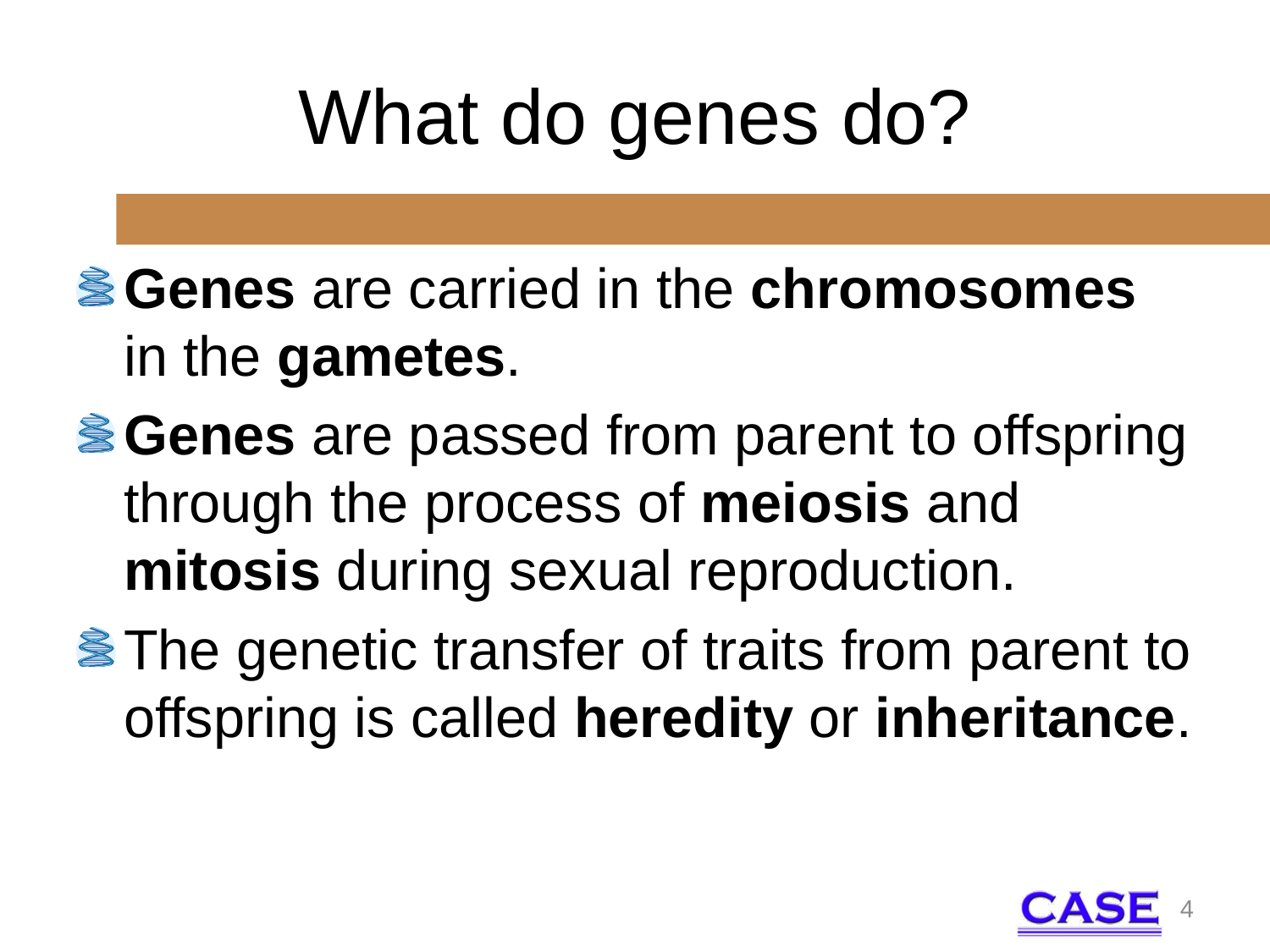

# What do genes do?
Genes are carried in the chromosomes in the gametes.
Genes are passed from parent to offspring through the process of meiosis and mitosis during sexual reproduction.
The genetic transfer of traits from parent to offspring is called heredity or inheritance.
4